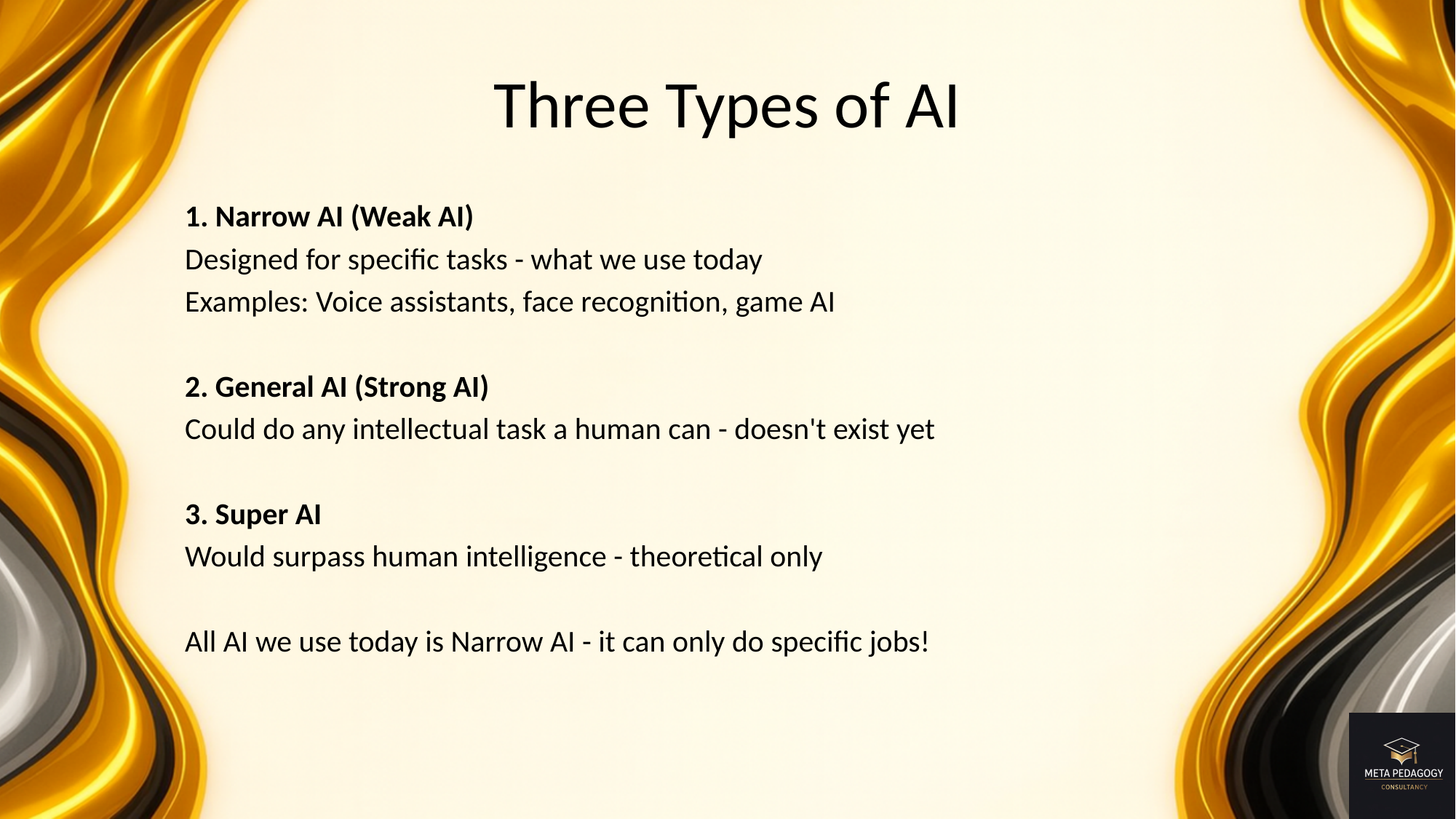

# Three Types of AI
1. Narrow AI (Weak AI)
Designed for specific tasks - what we use today
Examples: Voice assistants, face recognition, game AI

2. General AI (Strong AI)
Could do any intellectual task a human can - doesn't exist yet

3. Super AI
Would surpass human intelligence - theoretical only

All AI we use today is Narrow AI - it can only do specific jobs!